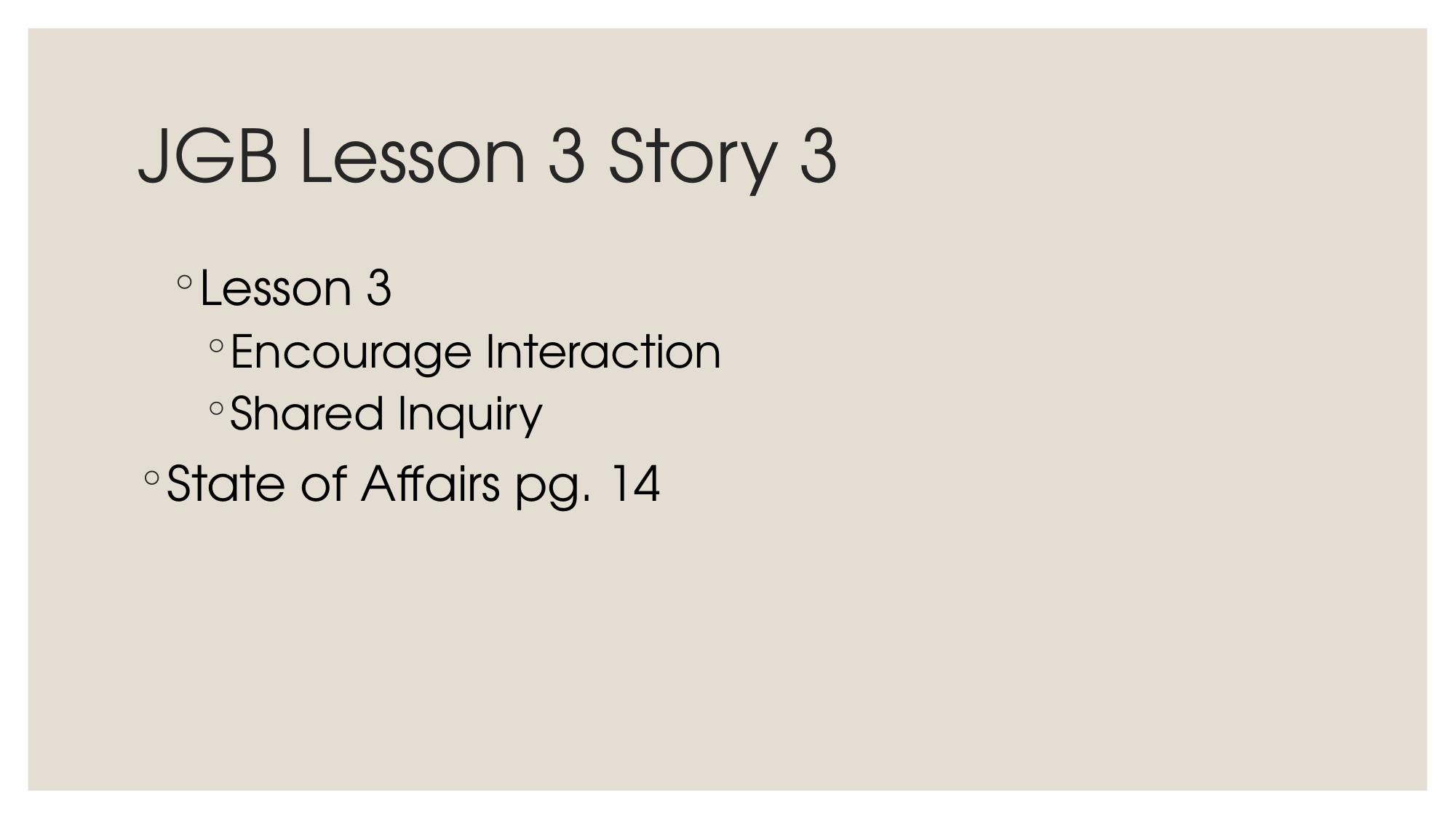

# JGB Lesson 3 Story 3
Lesson 3
Encourage Interaction
Shared Inquiry
State of Affairs pg. 14